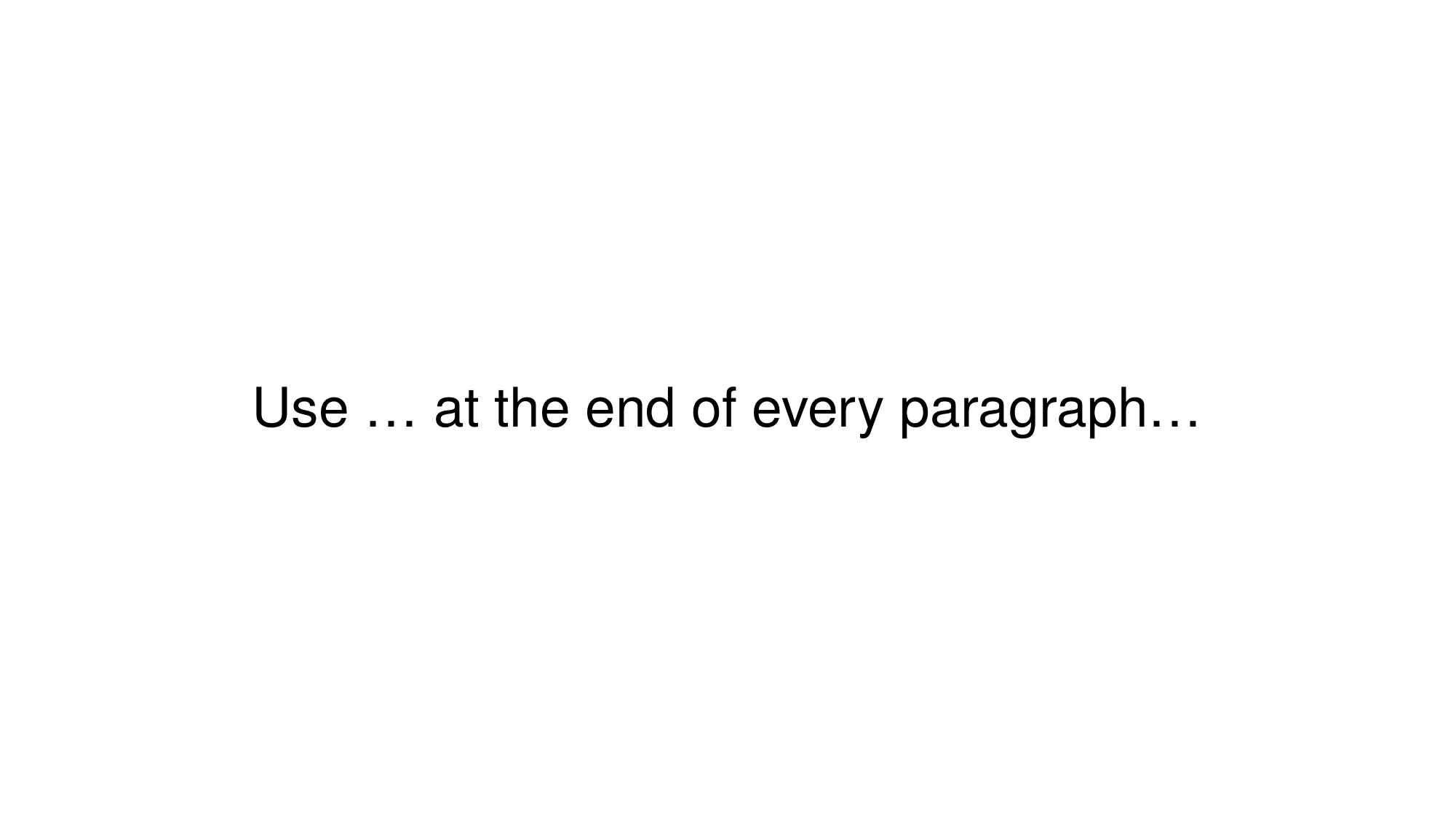

# Use … at the end of every paragraph…